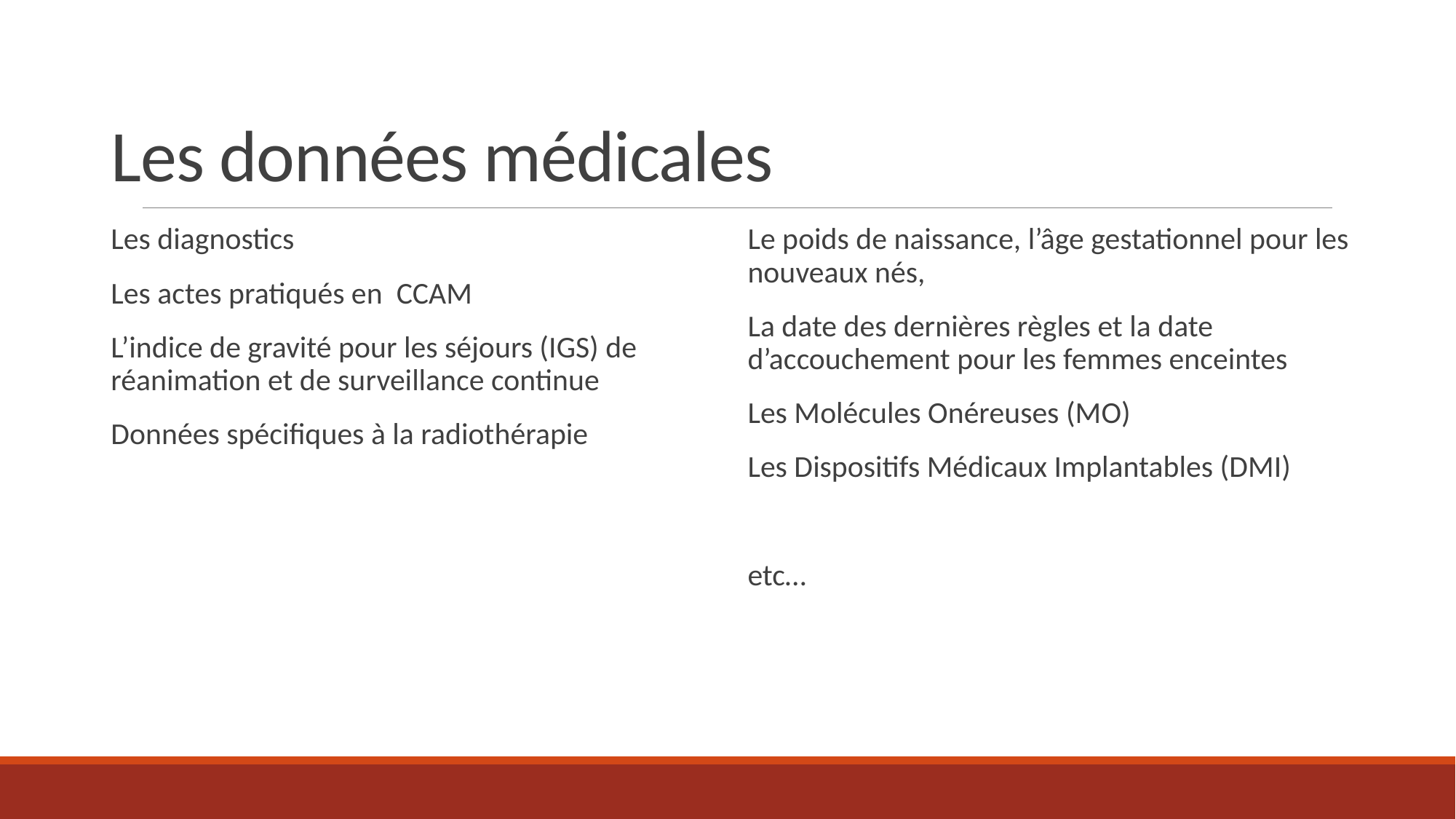

# Les données médicales
Les diagnostics
Les actes pratiqués en  CCAM
L’indice de gravité pour les séjours (IGS) de réanimation et de surveillance continue
Données spécifiques à la radiothérapie
Le poids de naissance, l’âge gestationnel pour les nouveaux nés,
La date des dernières règles et la date d’accouchement pour les femmes enceintes
Les Molécules Onéreuses (MO)
Les Dispositifs Médicaux Implantables (DMI)

etc…